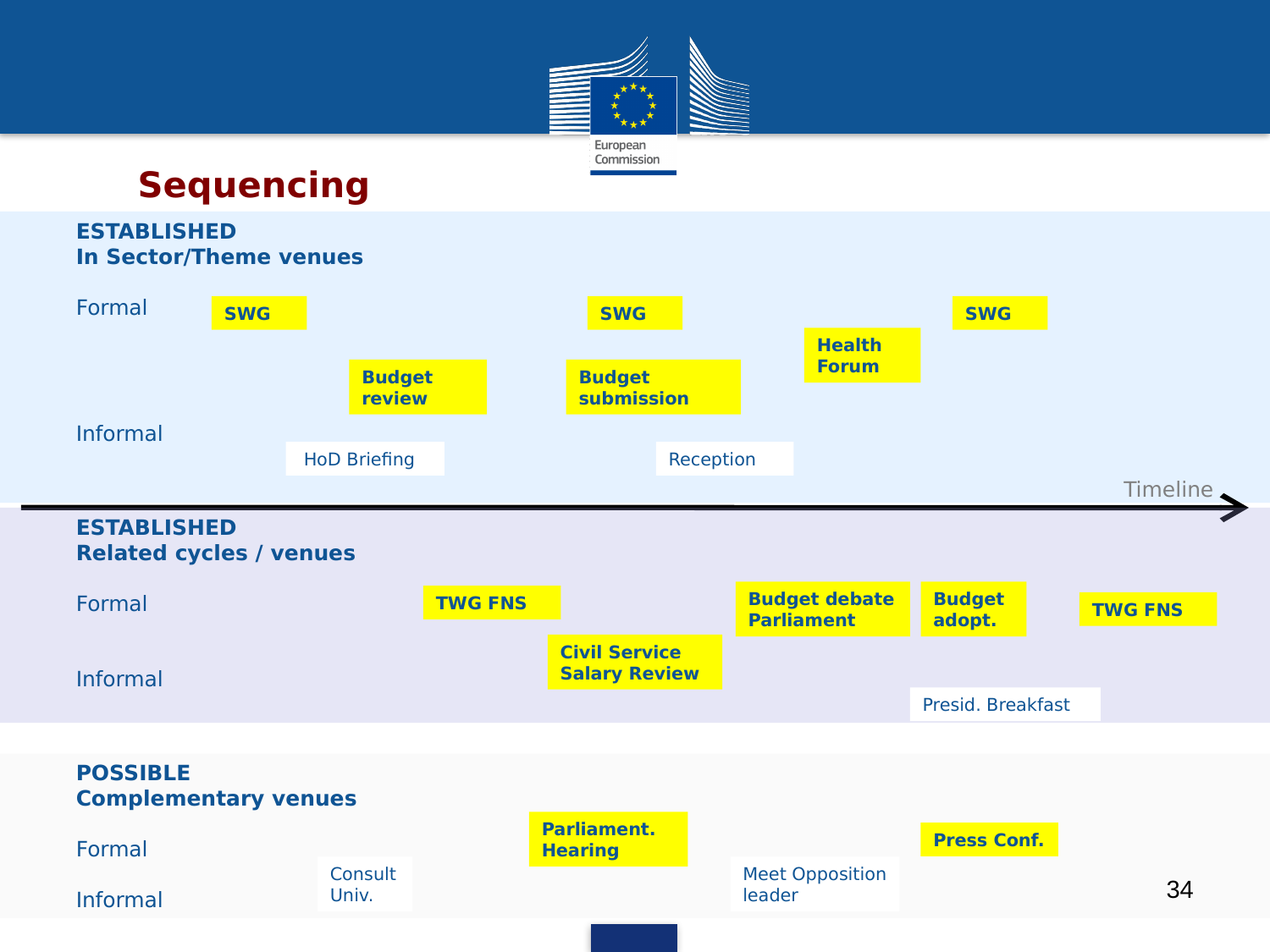

Sequencing
ESTABLISHED
In Sector/Theme venues

Formal

Informal

SWG
SWG
SWG
Health Forum
Budget review
Budget submission
 HoD Briefing
Reception
Timeline
ESTABLISHED
Related cycles / venues

Formal

Informal

Budget debate
Parliament
Budget adopt.
TWG FNS
TWG FNS
Civil Service Salary Review
Presid. Breakfast
POSSIBLE
Complementary venues

Formal

Informal
Parliament. Hearing
Press Conf.
Consult Univ.
Meet Opposition leader
34